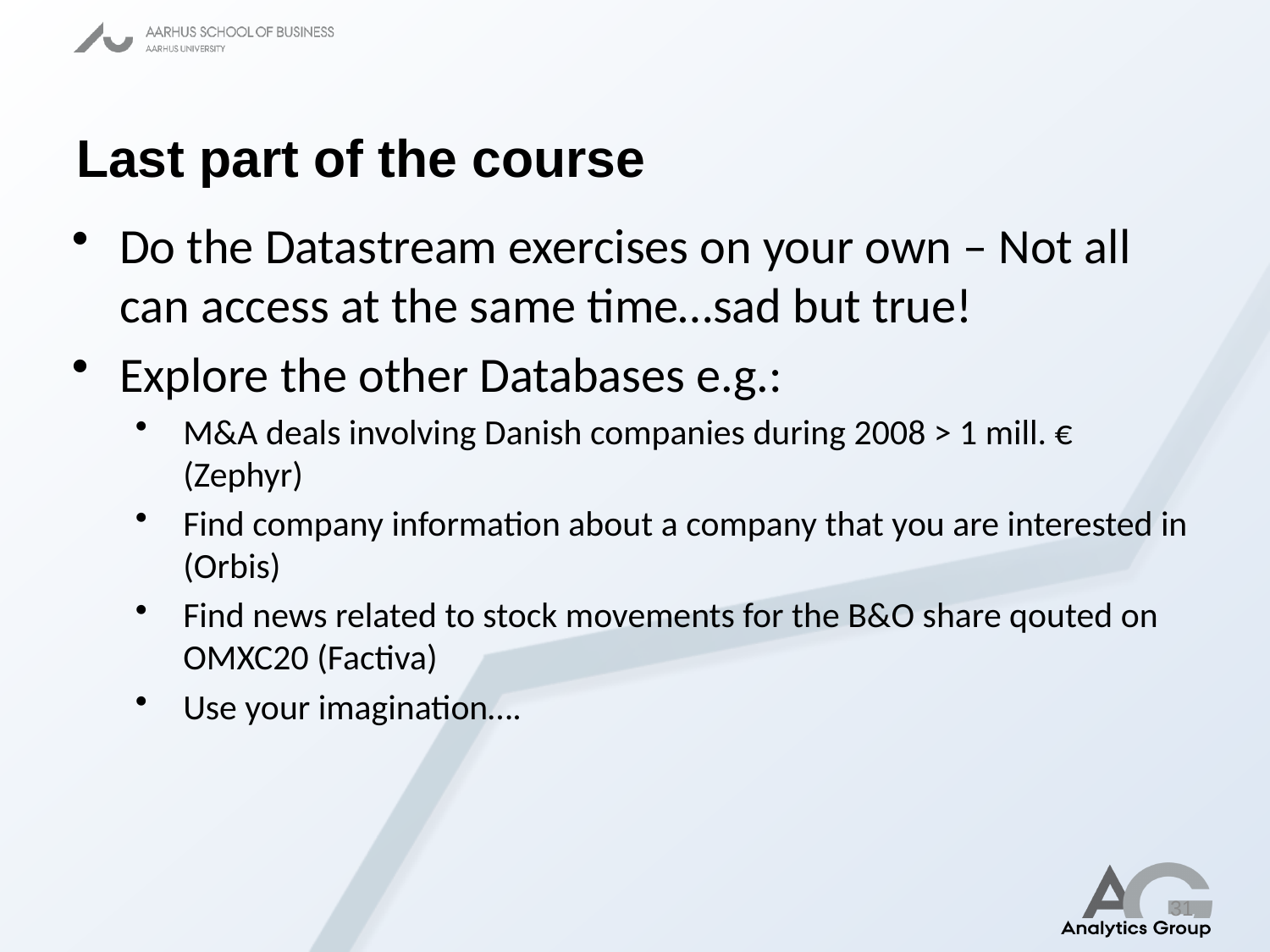

# Last part of the course

Do the Datastream exercises on your own – Not all can access at the same time…sad but true!
Explore the other Databases e.g.:
M&A deals involving Danish companies during 2008 > 1 mill. € (Zephyr)
Find company information about a company that you are interested in (Orbis)
Find news related to stock movements for the B&O share qouted on OMXC20 (Factiva)
Use your imagination….
31